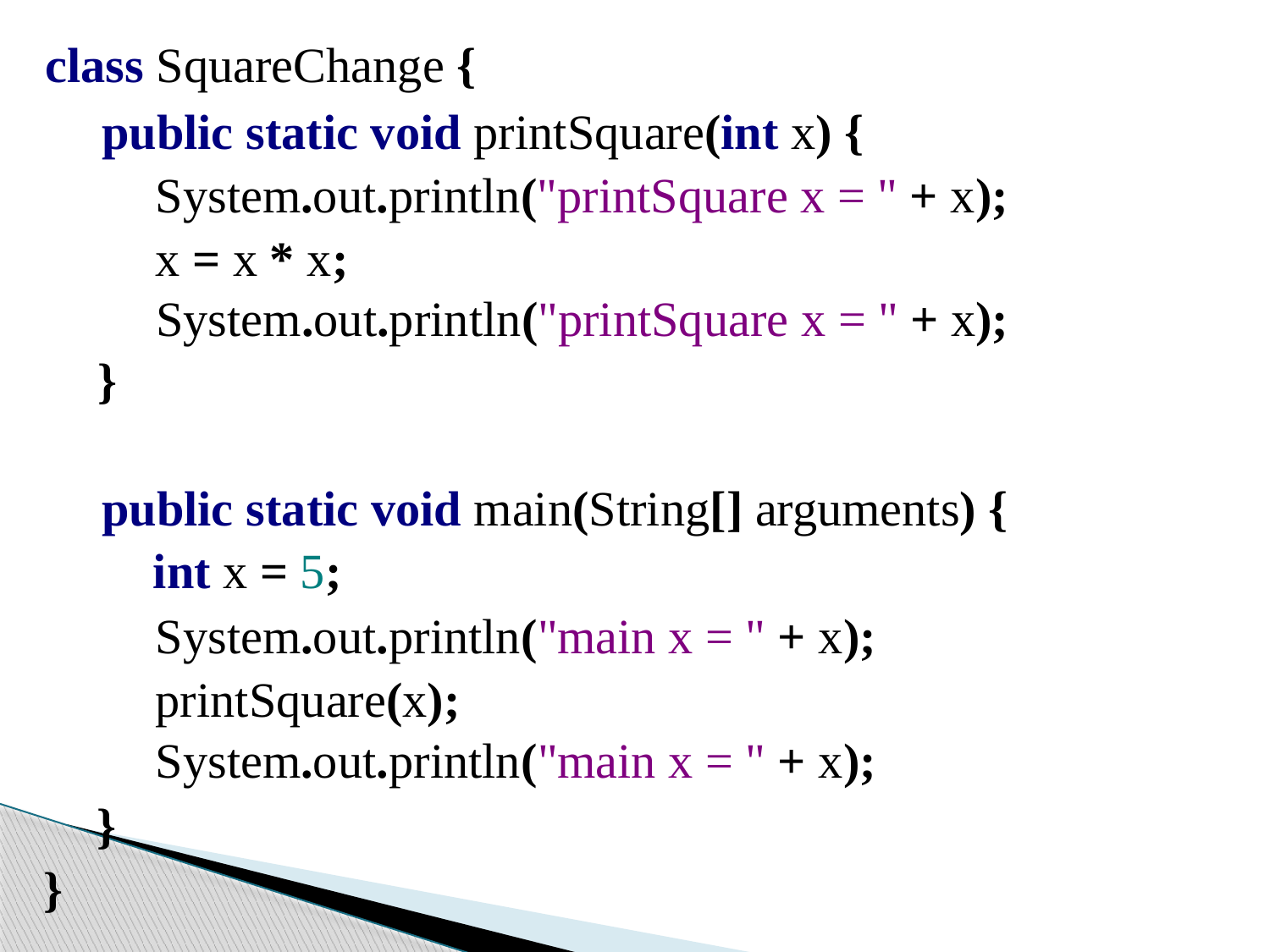

#
class SquareChange {
public static void printSquare(int x) {

	System.out.println("printSquare x = " + x);

	x = x * x;

System.out.println("printSquare x = " + x);
}
public static void main(String[] arguments) {
int x = 5;
System.out.println("main x = " + x);

printSquare(x);
System.out.println("main x = " + x);
	}

}